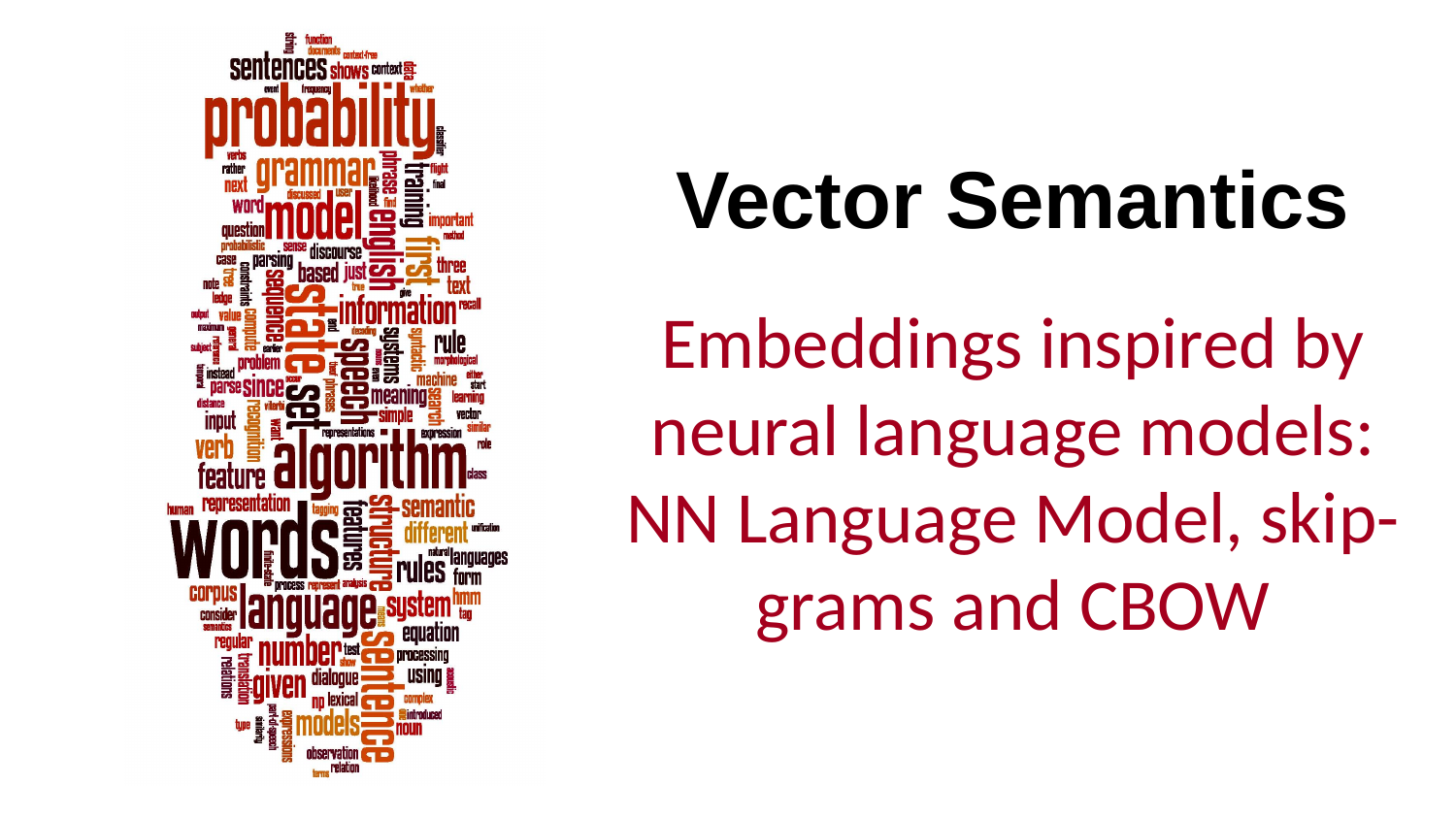

# Vector Semantics
Embeddings inspired by neural language models: NN Language Model, skip-grams and CBOW